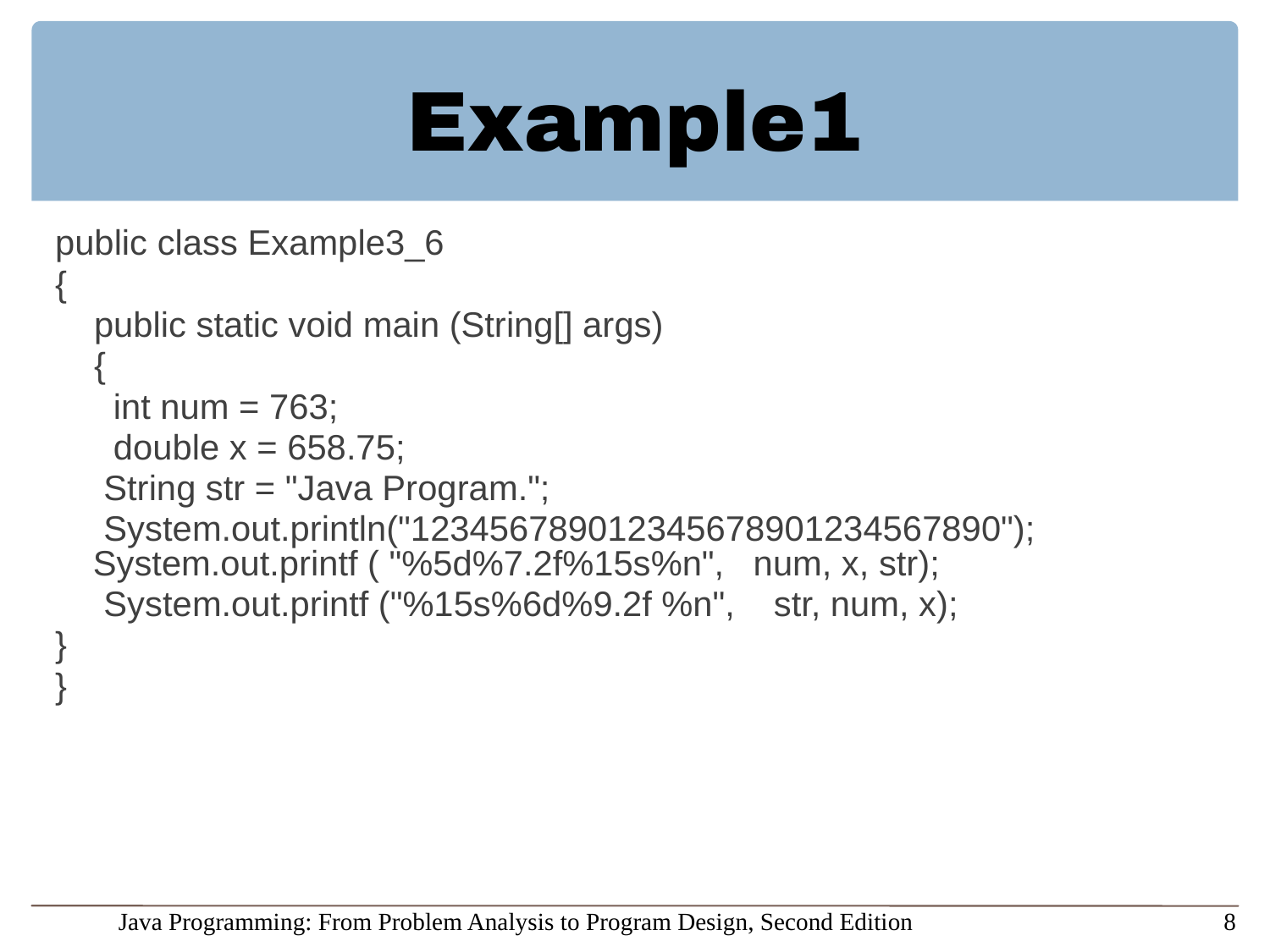

# Example1
public class Example3_6
{
    public static void main (String[] args)
    {
      int num = 763;
      double x = 658.75;
     String str = "Java Program.";
     System.out.println("123456789012345678901234567890");    System.out.printf ( "%5d%7.2f%15s%n",   num, x, str);
     System.out.printf ("%15s%6d%9.2f %n",    str, num, x);
}
}

Java Programming: From Problem Analysis to Program Design, Second Edition
8